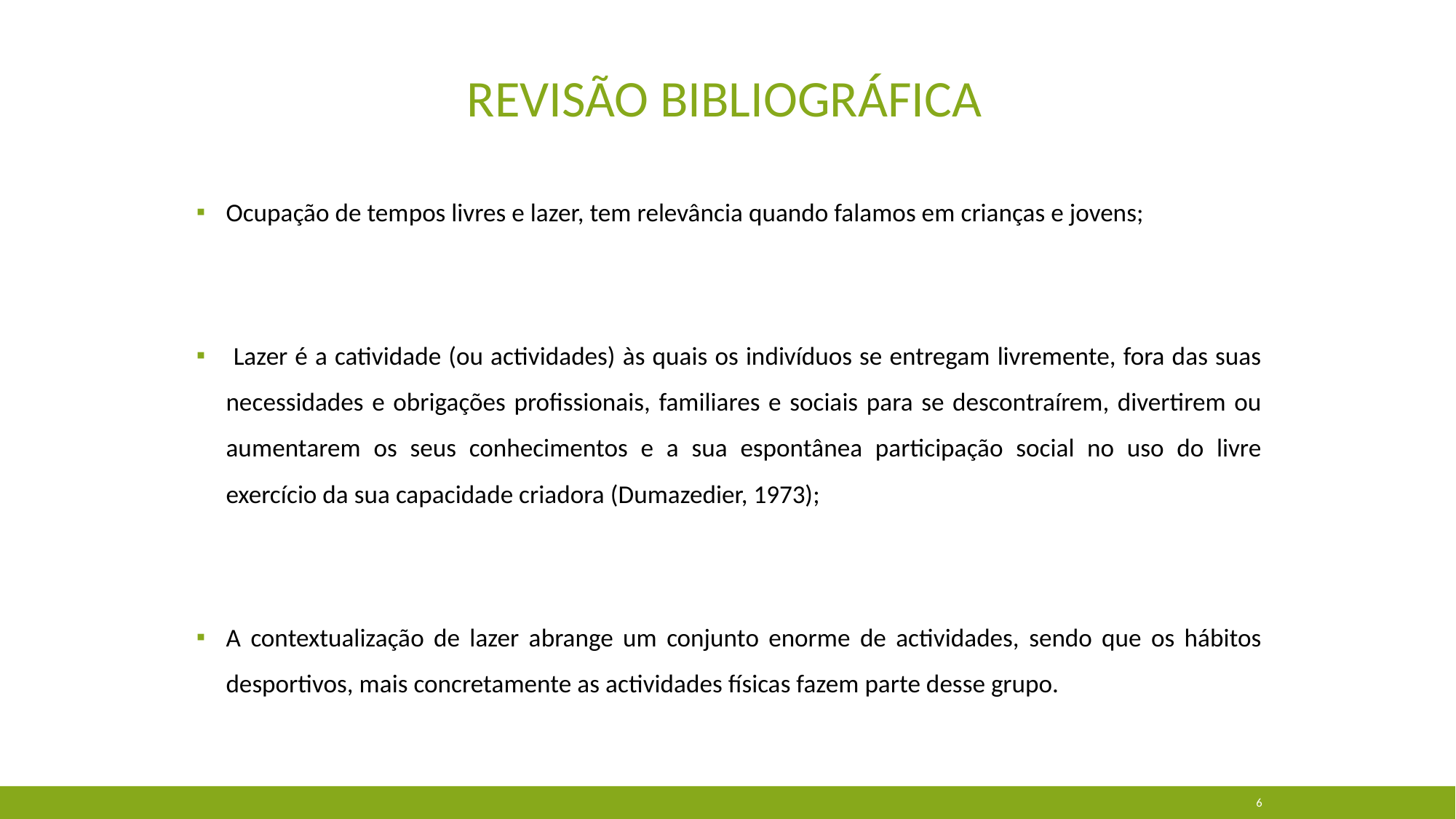

# Revisão Bibliográfica
Ocupação de tempos livres e lazer, tem relevância quando falamos em crianças e jovens;

 Lazer é a catividade (ou actividades) às quais os indivíduos se entregam livremente, fora das suas necessidades e obrigações profissionais, familiares e sociais para se descontraírem, divertirem ou aumentarem os seus conhecimentos e a sua espontânea participação social no uso do livre exercício da sua capacidade criadora (Dumazedier, 1973);

A contextualização de lazer abrange um conjunto enorme de actividades, sendo que os hábitos desportivos, mais concretamente as actividades físicas fazem parte desse grupo.
6